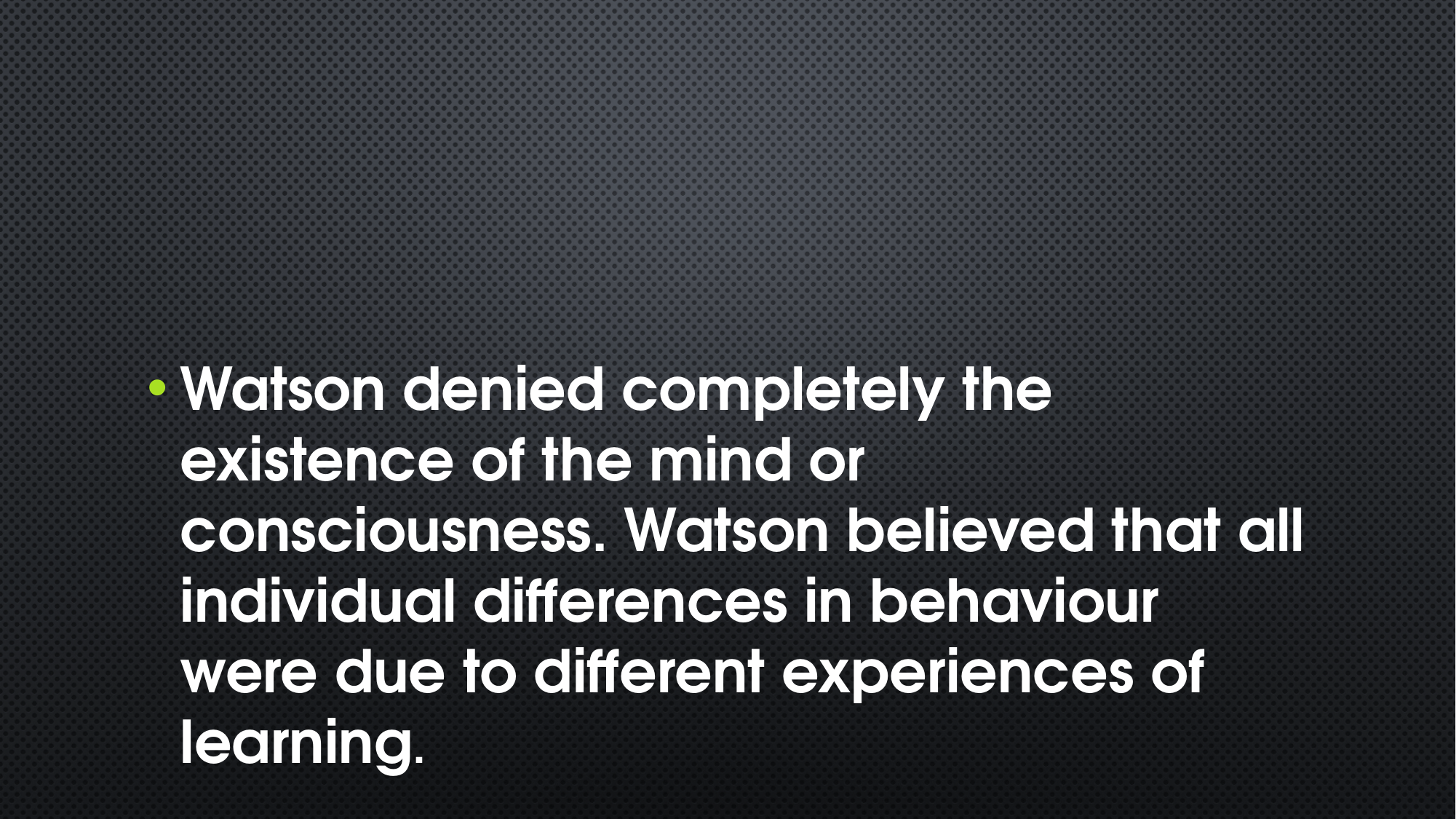

Watson denied completely the existence of the mind or consciousness. Watson believed that all individual differences in behaviour were due to different experiences of learning.